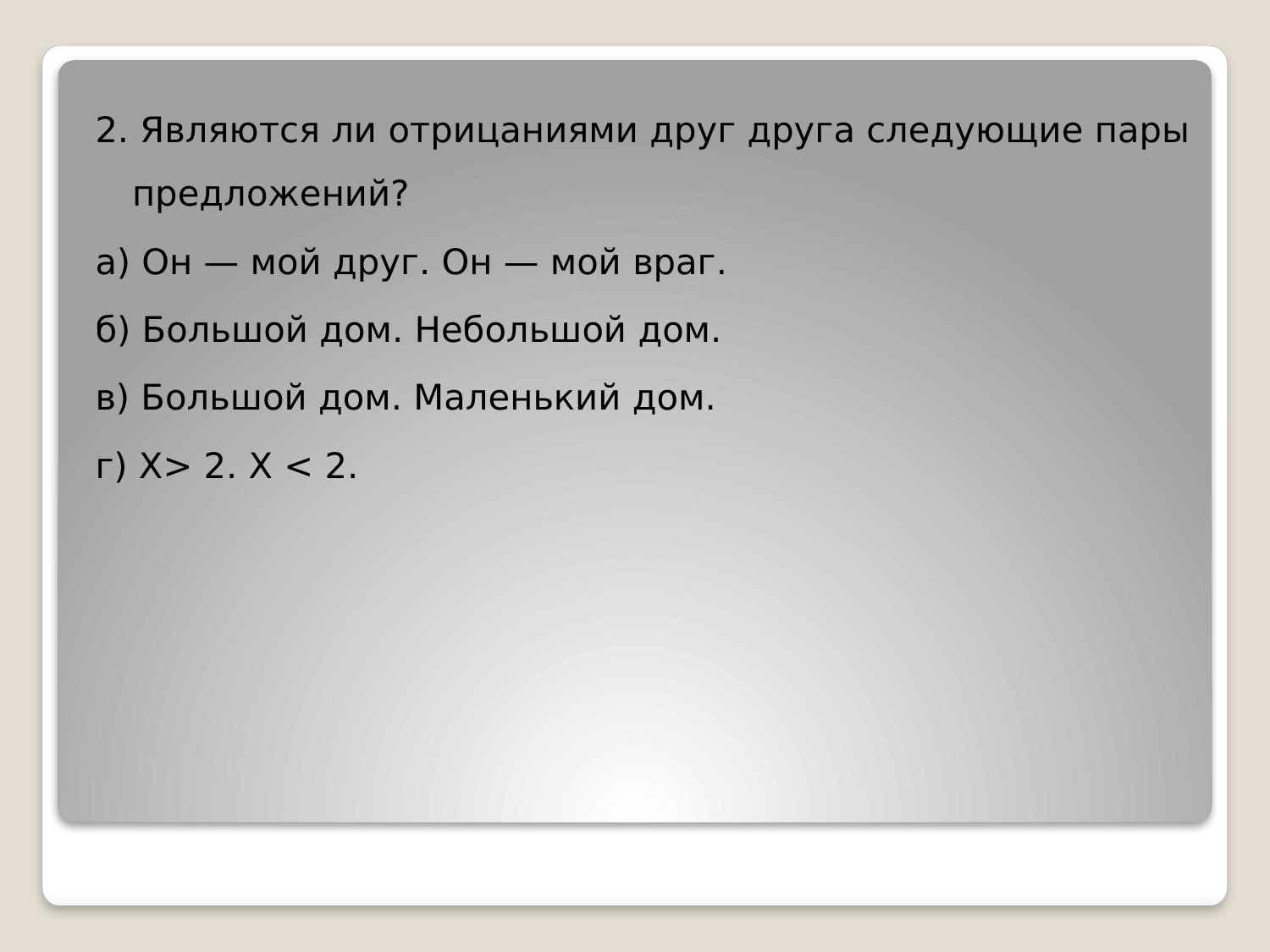

2. Являются ли отрицаниями друг друга следующие пары предложений?
а) Он — мой друг. Он — мой враг.
б) Большой дом. Небольшой дом.
в) Большой дом. Маленький дом.
г) Х> 2. Х < 2.